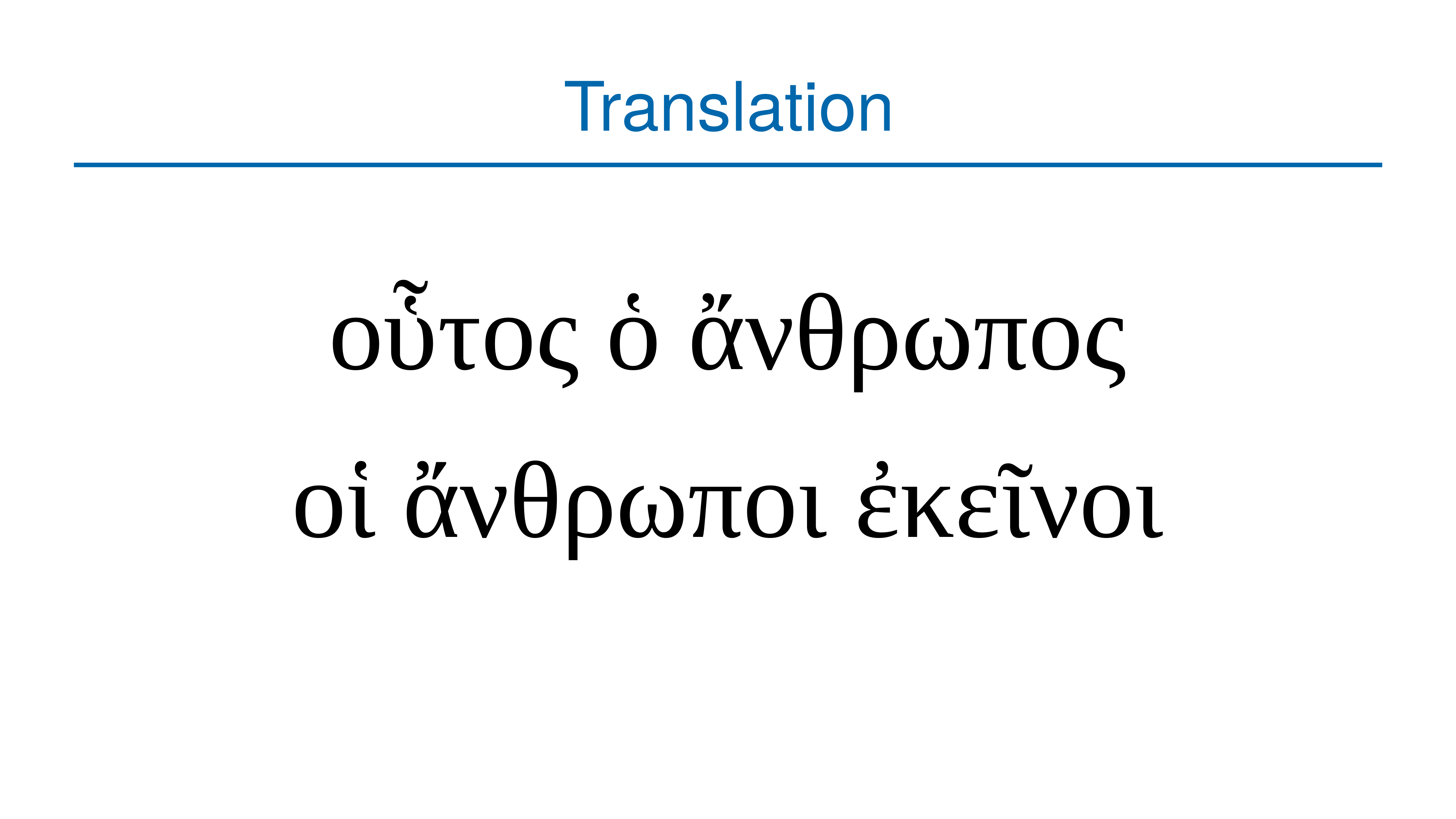

# Translation
οὗτος ὁ ἄνθρωπος
οἱ ἄνθρωποι ἐκεῖνοι